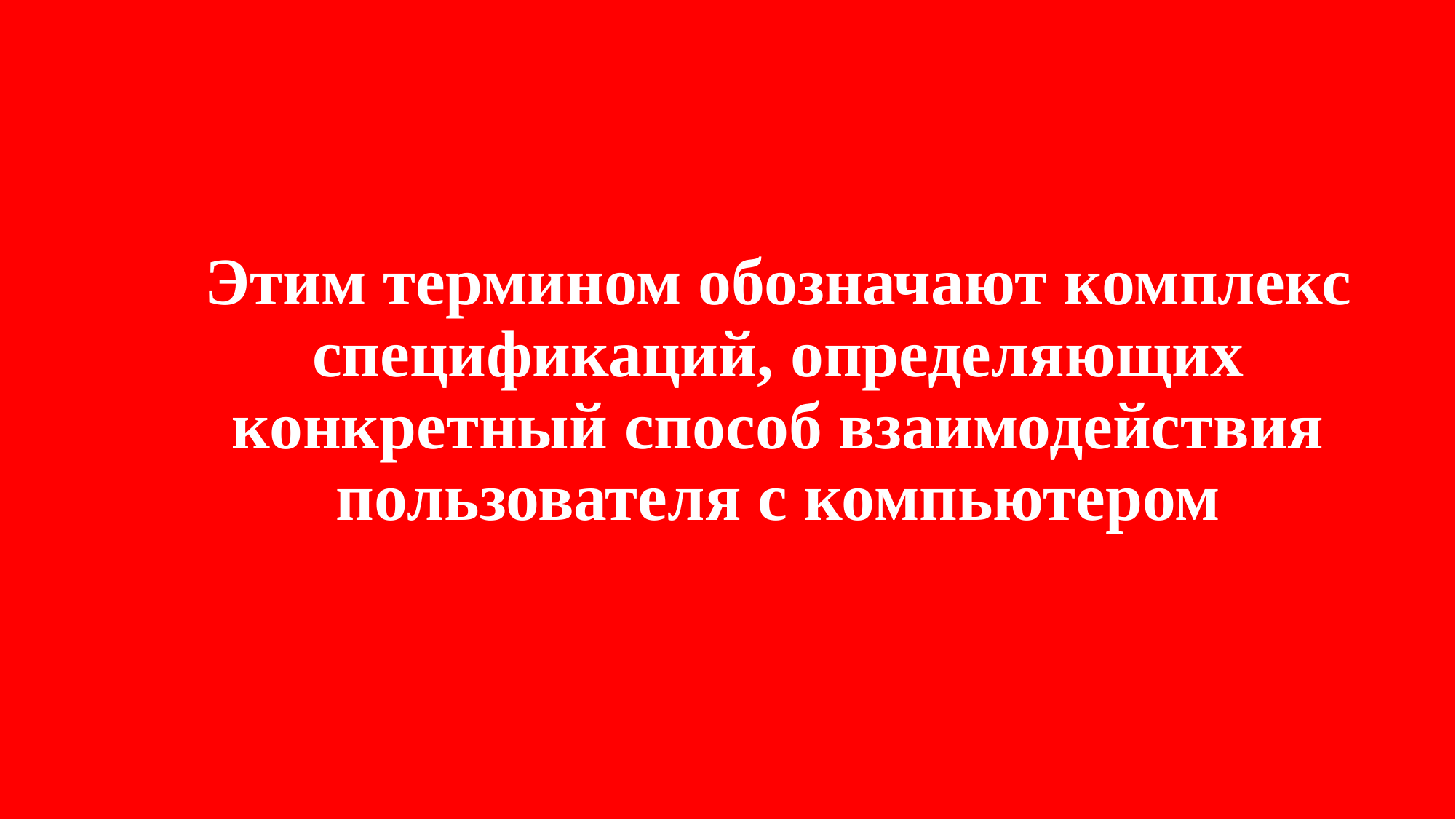

# Этим термином обозначают комплекс спецификаций, определяющих конкретный способ взаимодействия пользователя с компьютером